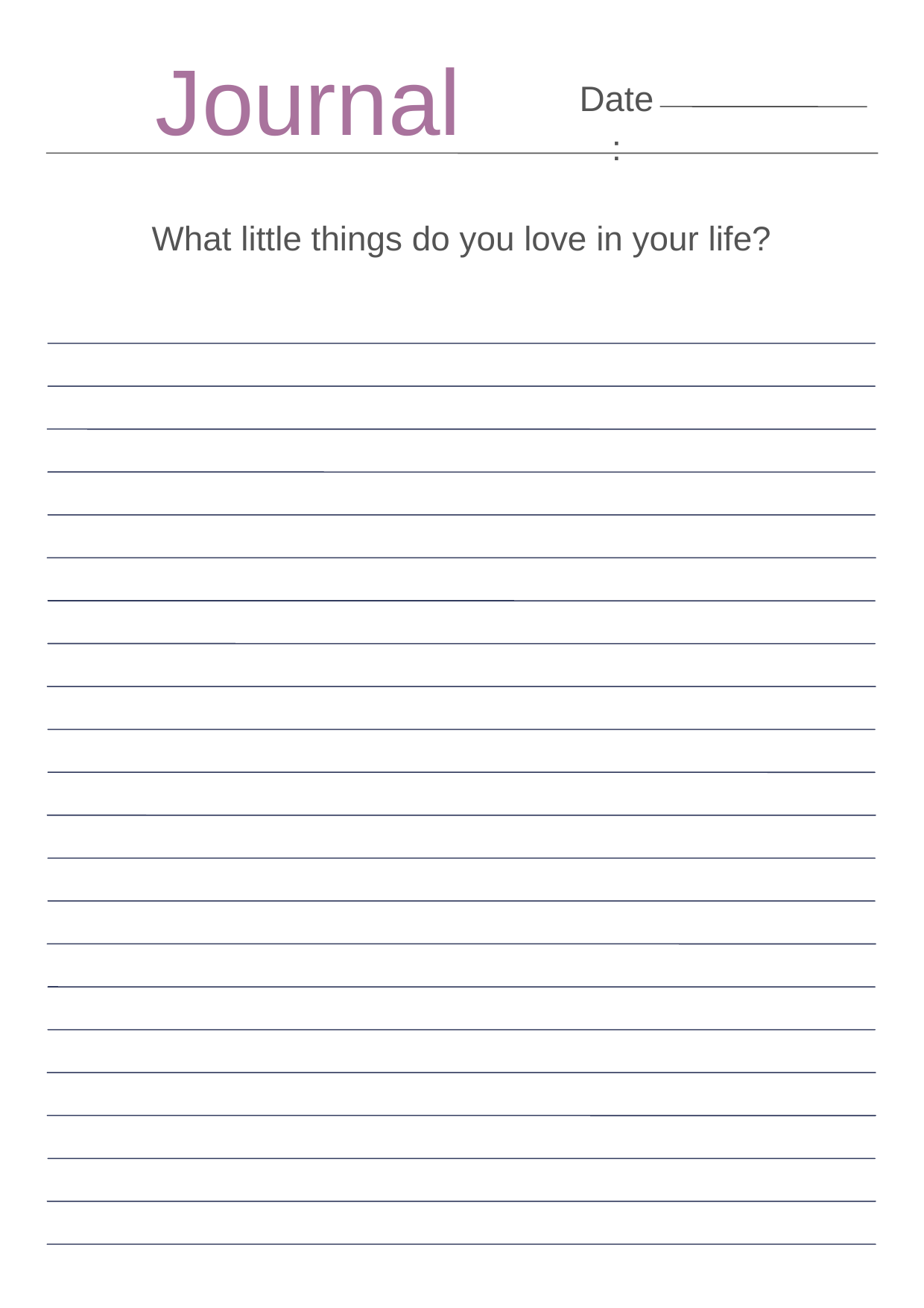

Journal
Date:

What little things do you love in your life?